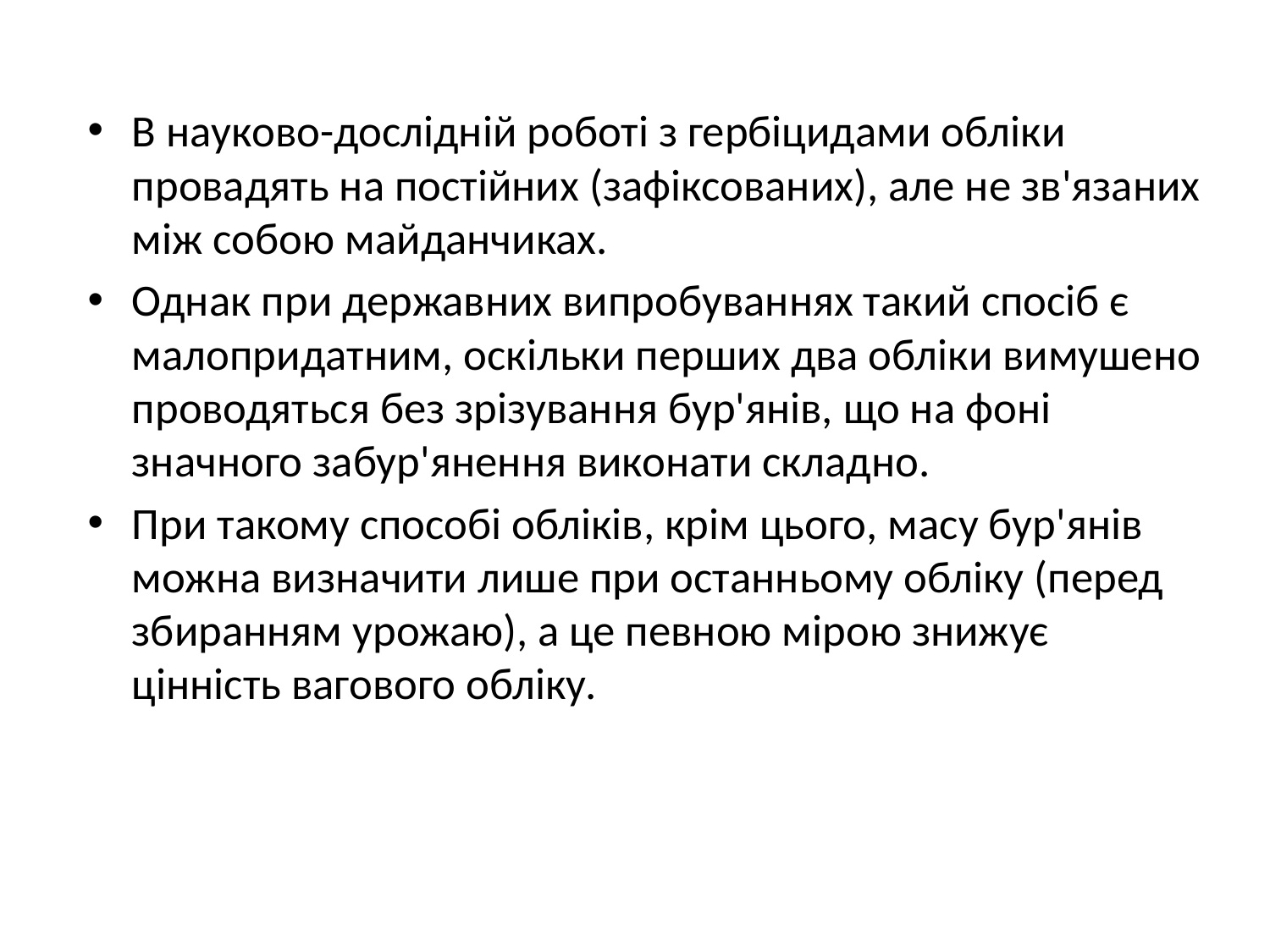

В науково-дослідній роботі з гербіцидами обліки провадять на постійних (зафіксованих), але не зв'язаних між собою майданчиках.
Однак при державних випробуваннях такий спосіб є малопридатним, оскільки перших два обліки вимушено проводяться без зрізування бур'янів, що на фоні значного забур'янення виконати складно.
При такому способі обліків, крім цього, масу бур'янів можна визначити лише при останньому обліку (перед збиранням урожаю), а це певною мірою знижує цінність вагового обліку.